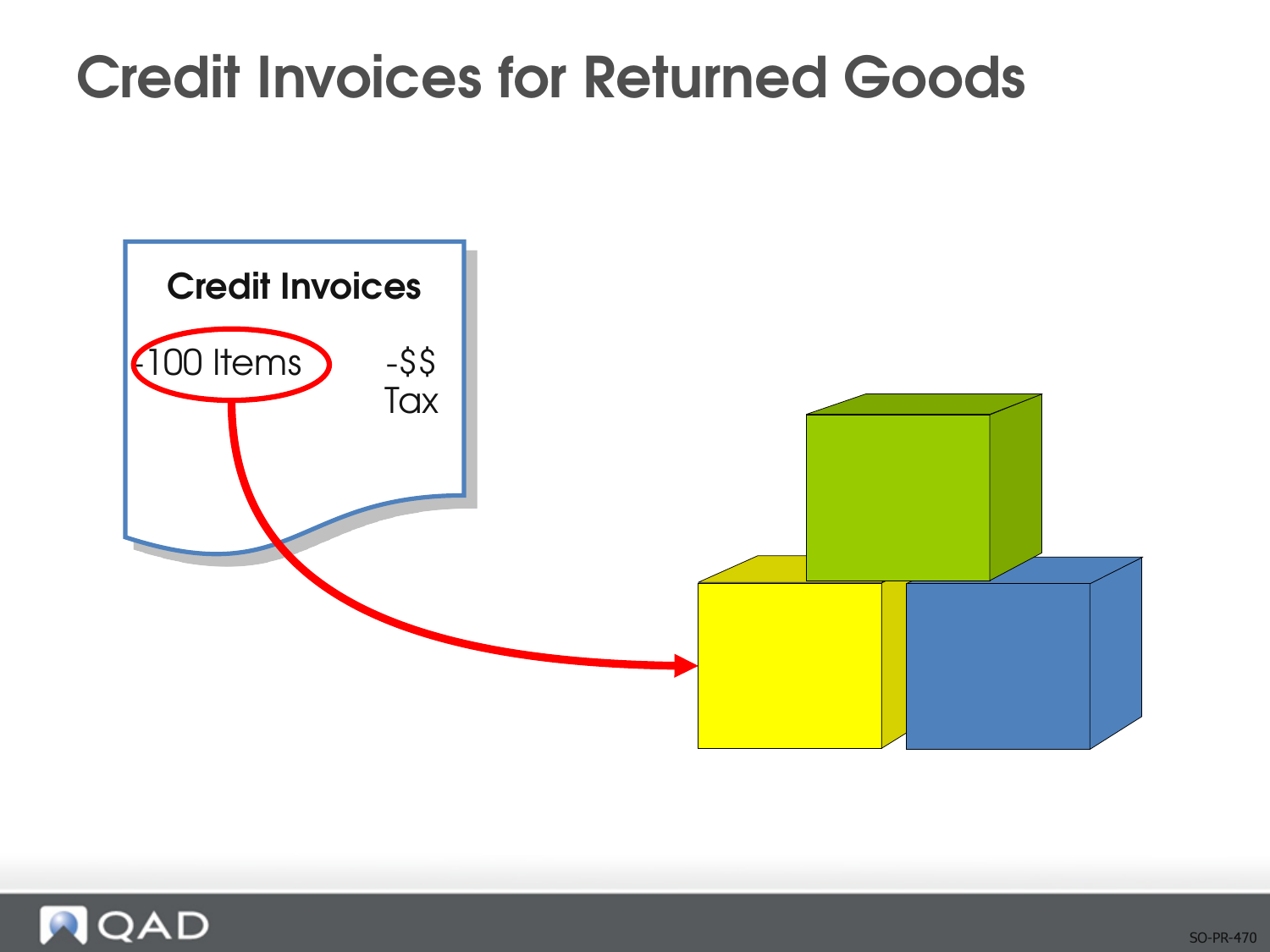

# Credit Invoices for Returned Goods

Credit Invoices

-100 Items	-$$
		Tax

SO-PR-470